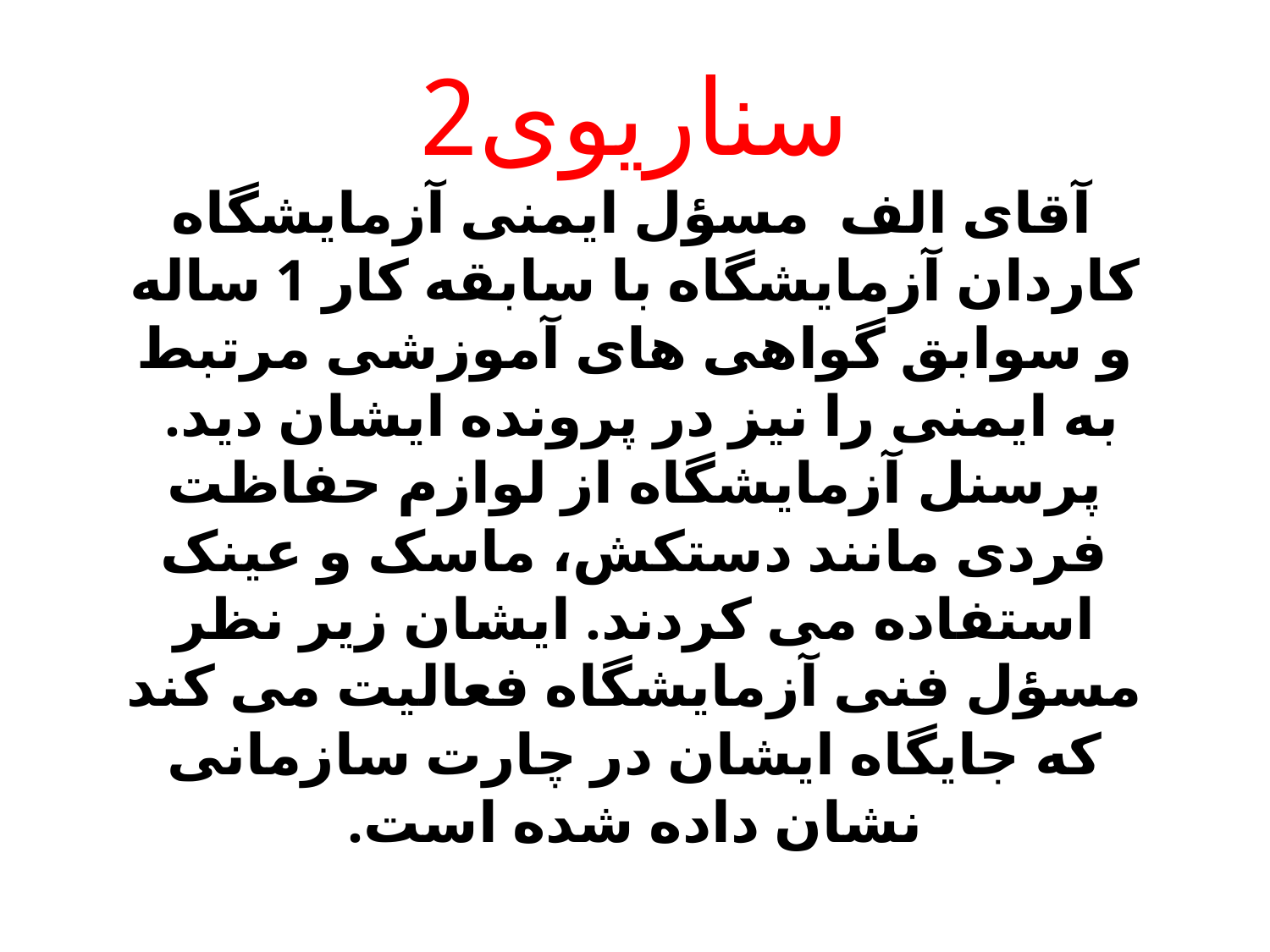

# سناریوی2 آقای الف  مسؤل ایمنی آزمایشگاه کاردان آزمایشگاه با سابقه کار 1 ساله و سوابق گواهی های آموزشی مرتبط به ایمنی را نیز در پرونده ایشان دید.  پرسنل آزمایشگاه از لوازم حفاظت فردی مانند دستکش، ماسک و عینک استفاده می کردند. ایشان زیر نظر مسؤل فنی آزمایشگاه فعالیت می کند که جایگاه ایشان در چارت سازمانی نشان داده شده است.